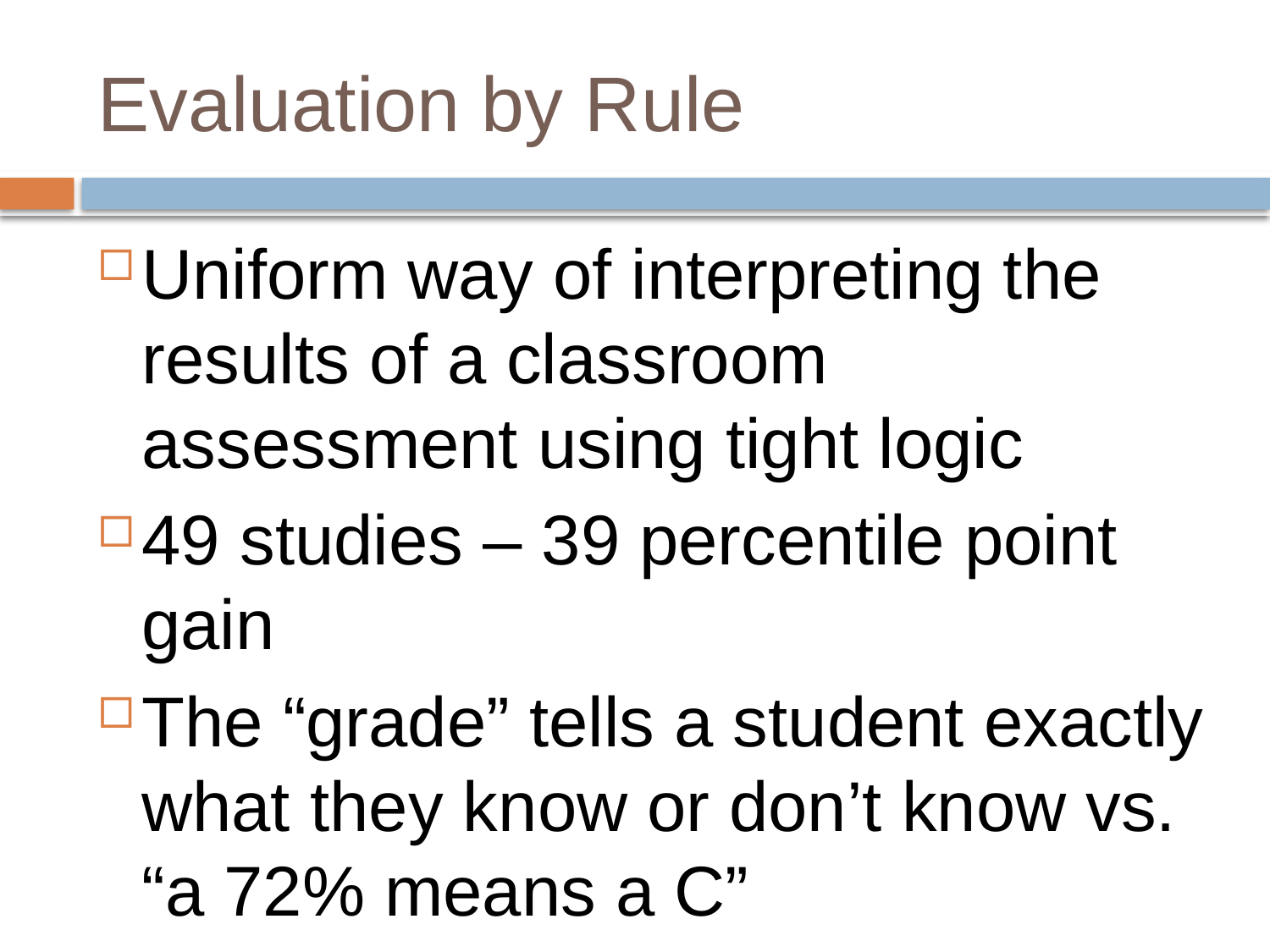

# Evaluation by Rule
Uniform way of interpreting the results of a classroom assessment using tight logic
49 studies – 39 percentile point gain
The “grade” tells a student exactly what they know or don’t know vs. “a 72% means a C”